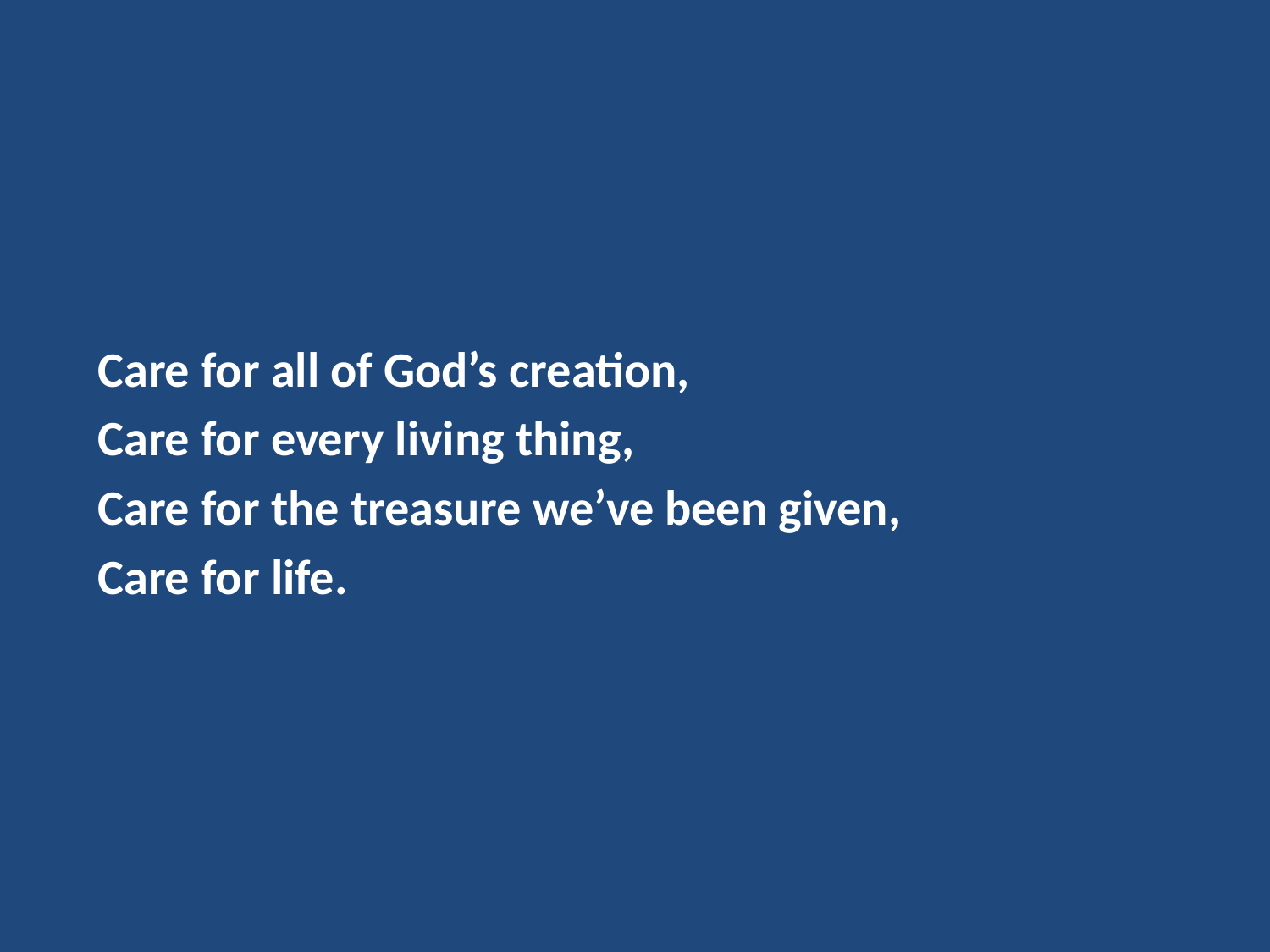

Care for all of God’s creation,
Care for every living thing,
Care for the treasure we’ve been given,
Care for life.